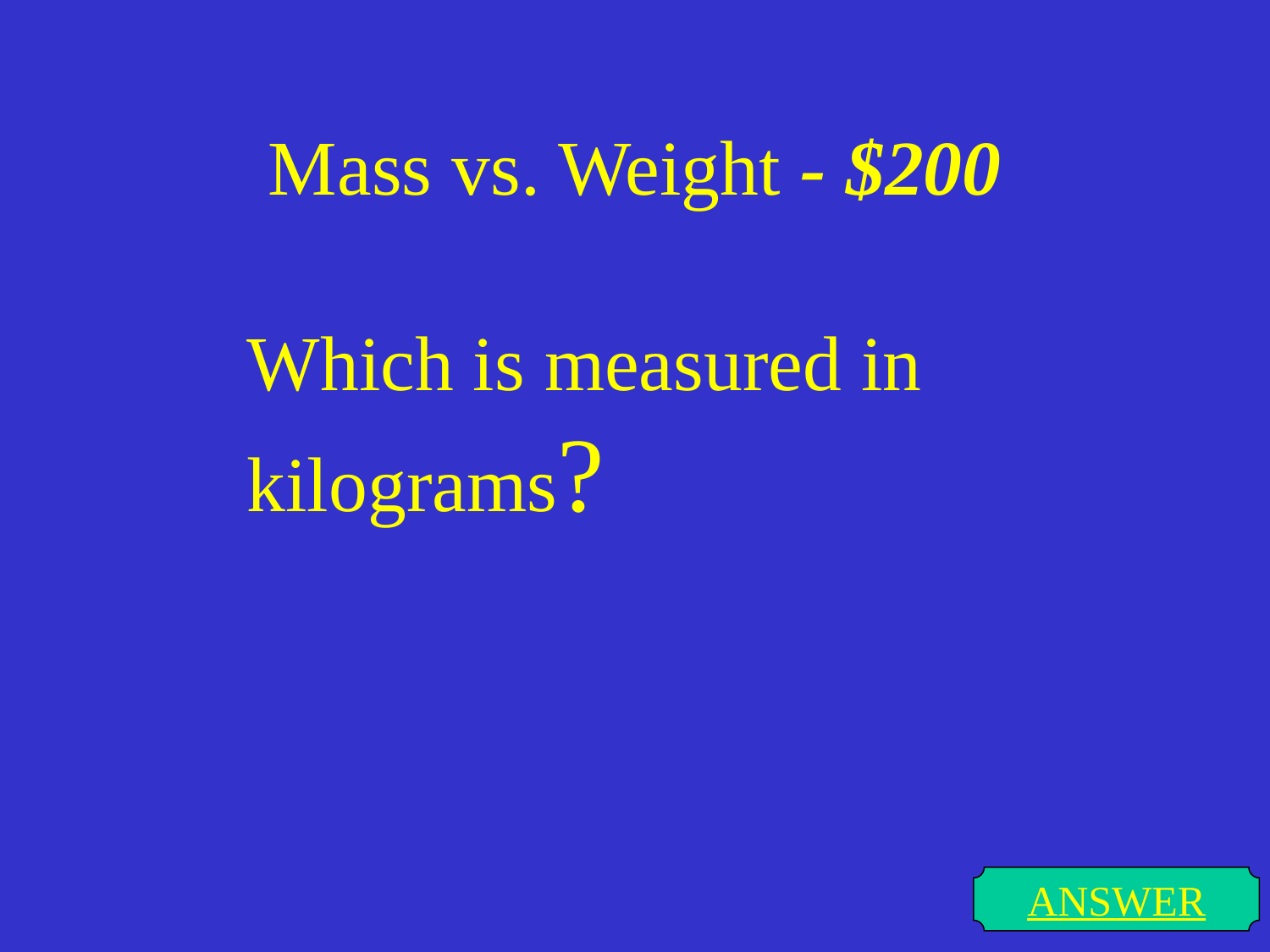

# Mass vs. Weight - $200

Which is measured in kilograms?

ANSWER